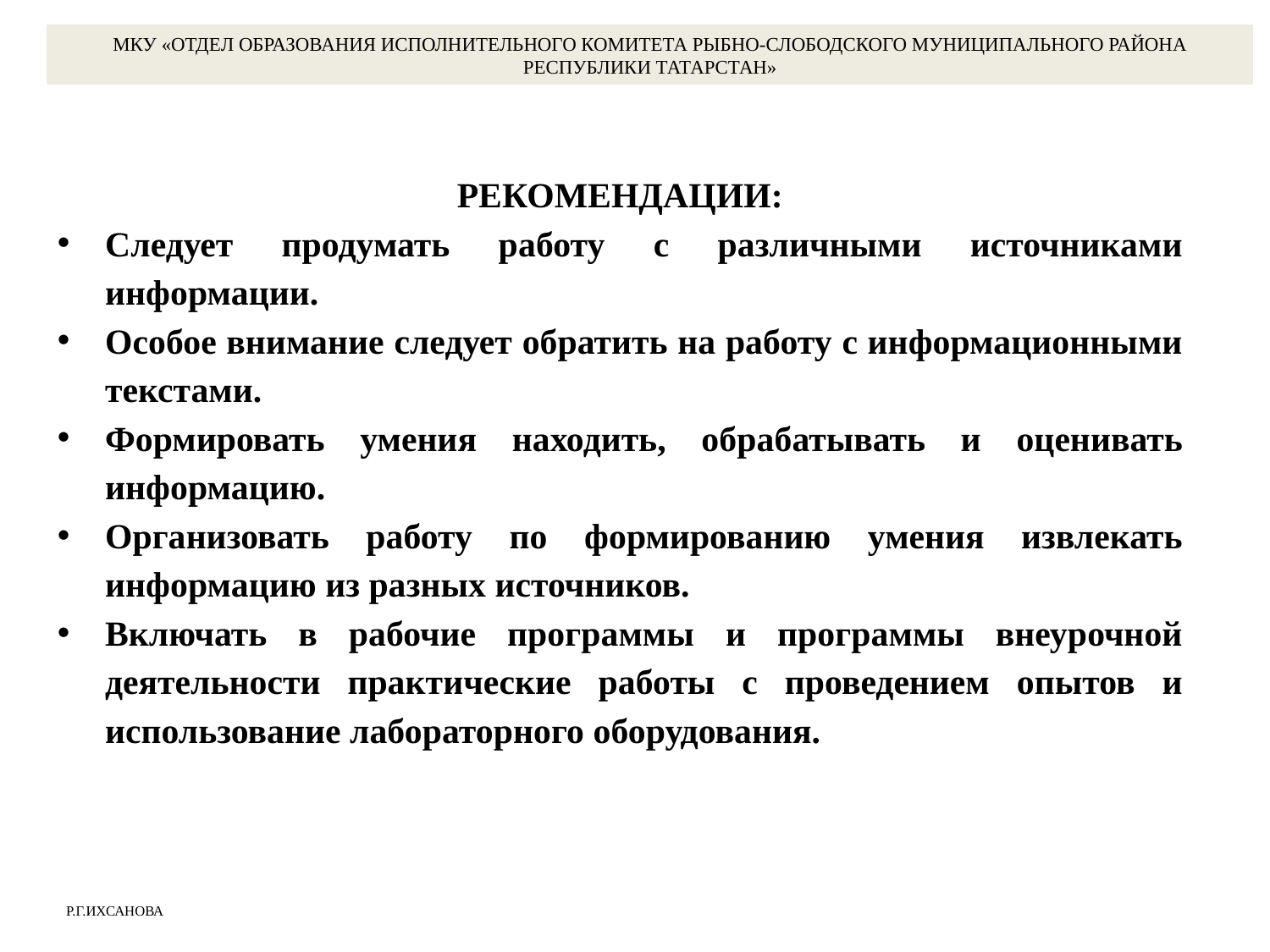

МКУ «ОТДЕЛ ОБРАЗОВАНИЯ ИСПОЛНИТЕЛЬНОГО КОМИТЕТА РЫБНО-СЛОБОДСКОГО МУНИЦИПАЛЬНОГО РАЙОНА РЕСПУБЛИКИ ТАТАРСТАН»
РЕКОМЕНДАЦИИ:
Следует продумать работу с различными источниками информации.
Особое внимание следует обратить на работу с информационными текстами.
Формировать умения находить, обрабатывать и оценивать информацию.
Организовать работу по формированию умения извлекать информацию из разных источников.
Включать в рабочие программы и программы внеурочной деятельности практические работы с проведением опытов и использование лабораторного оборудования.
Р.Г.ИХСАНОВА